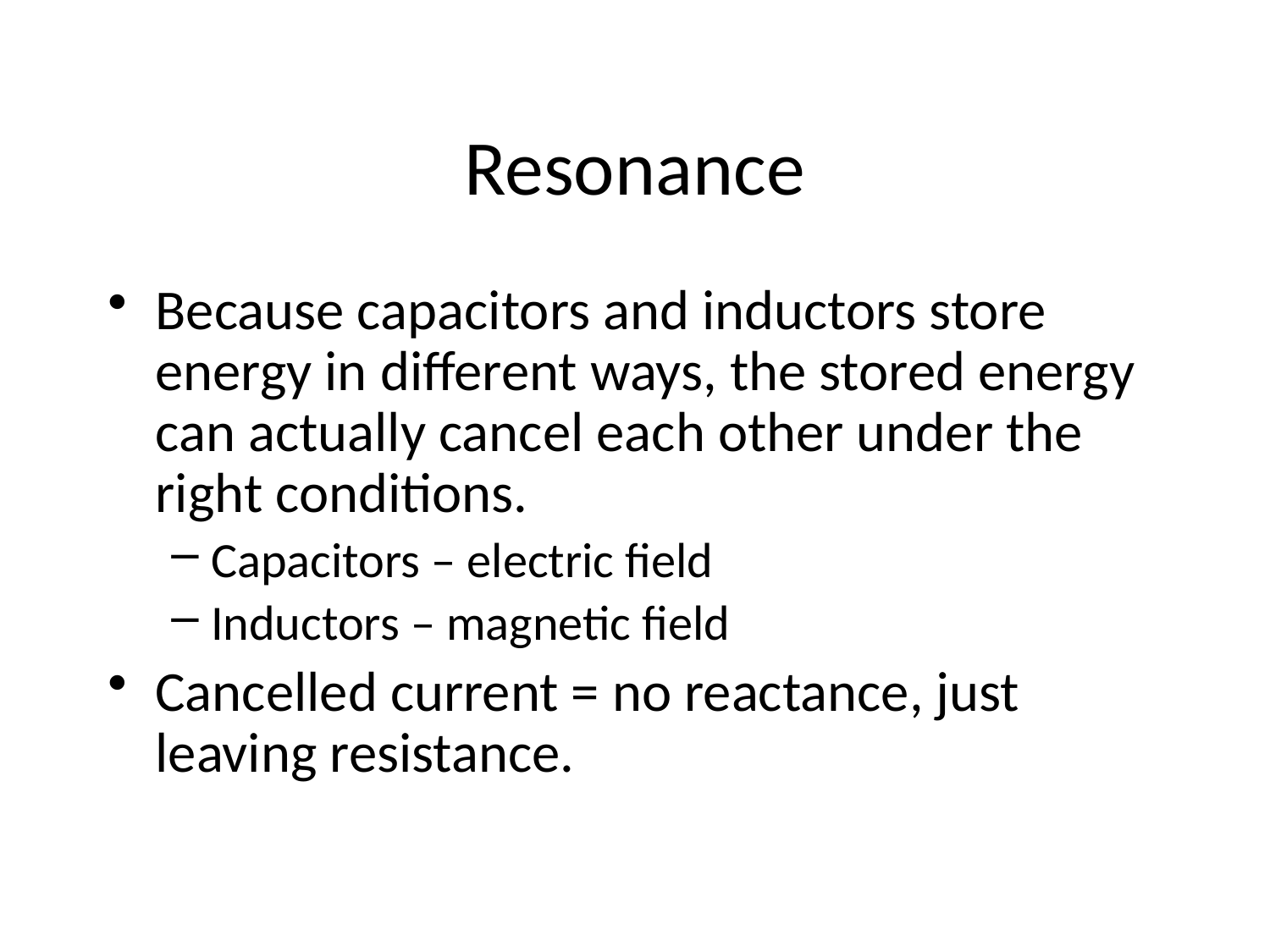

Resonance
Because capacitors and inductors store energy in different ways, the stored energy can actually cancel each other under the right conditions.
Capacitors – electric field
Inductors – magnetic field
Cancelled current = no reactance, just leaving resistance.